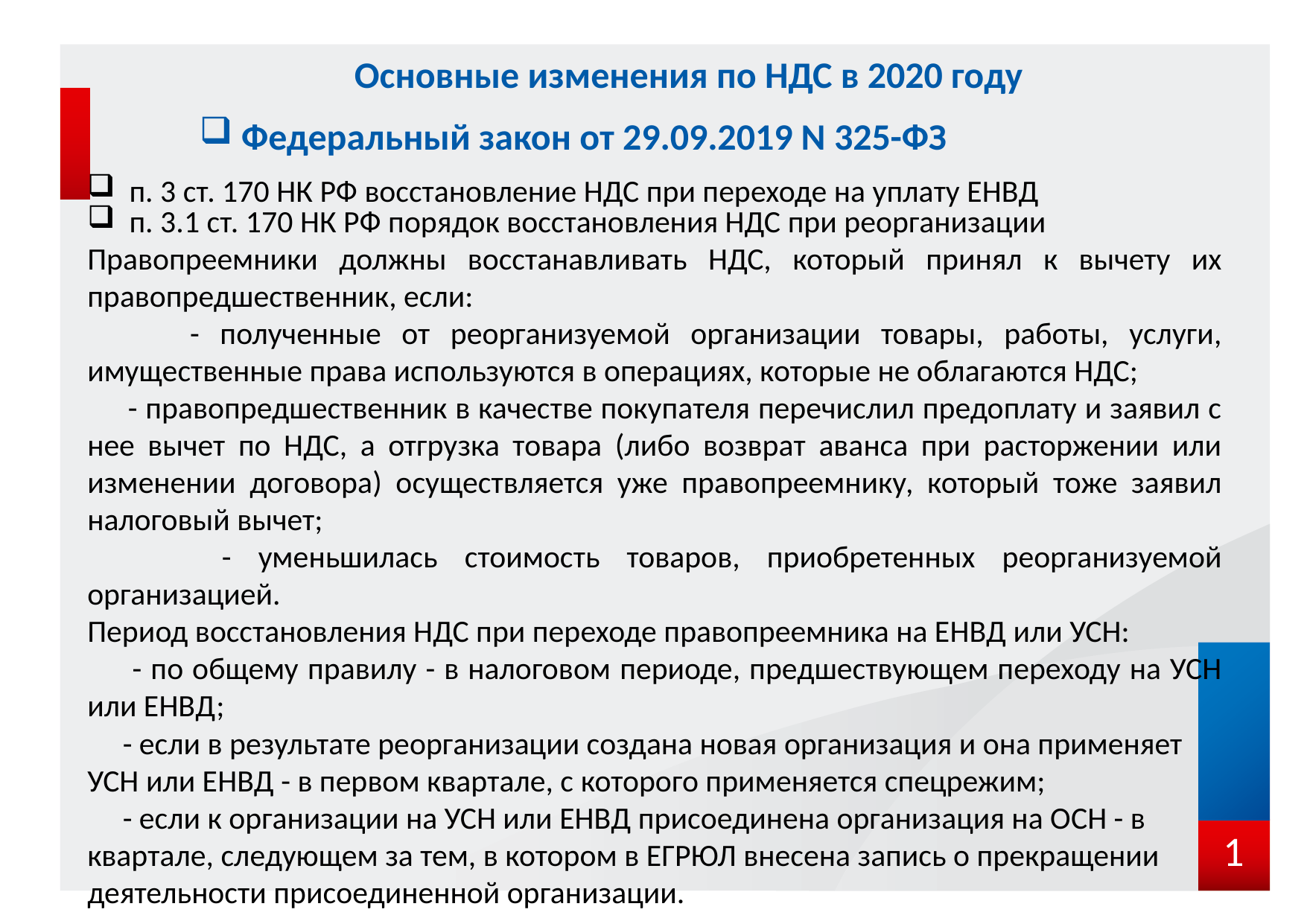

# Основные изменения по НДС в 2020 году

### Chart

| Category |
|---|
Федеральный закон от 29.09.2019 N 325-ФЗ

п. 3 ст. 170 НК РФ восстановление НДС при переходе на уплату ЕНВД
п. 3.1 ст. 170 НК РФ порядок восстановления НДС при реорганизации
Правопреемники должны восстанавливать НДС, который принял к вычету их правопредшественник, если:
     - полученные от реорганизуемой организации товары, работы, услуги, имущественные права используются в операциях, которые не облагаются НДС;
     - правопредшественник в качестве покупателя перечислил предоплату и заявил с нее вычет по НДС, а отгрузка товара (либо возврат аванса при расторжении или изменении договора) осуществляется уже правопреемнику, который тоже заявил налоговый вычет;
     - уменьшилась стоимость товаров, приобретенных реорганизуемой организацией.
Период восстановления НДС при переходе правопреемника на ЕНВД или УСН:
     - по общему правилу - в налоговом периоде, предшествующем переходу на УСН или ЕНВД;
     - если в результате реорганизации создана новая организация и она применяет УСН или ЕНВД - в первом квартале, с которого применяется спецрежим;
     - если к организации на УСН или ЕНВД присоединена организация на ОСН - в квартале, следующем за тем, в котором в ЕГРЮЛ внесена запись о прекращении деятельности присоединенной организации.

### Chart

| Category |
|---|

1